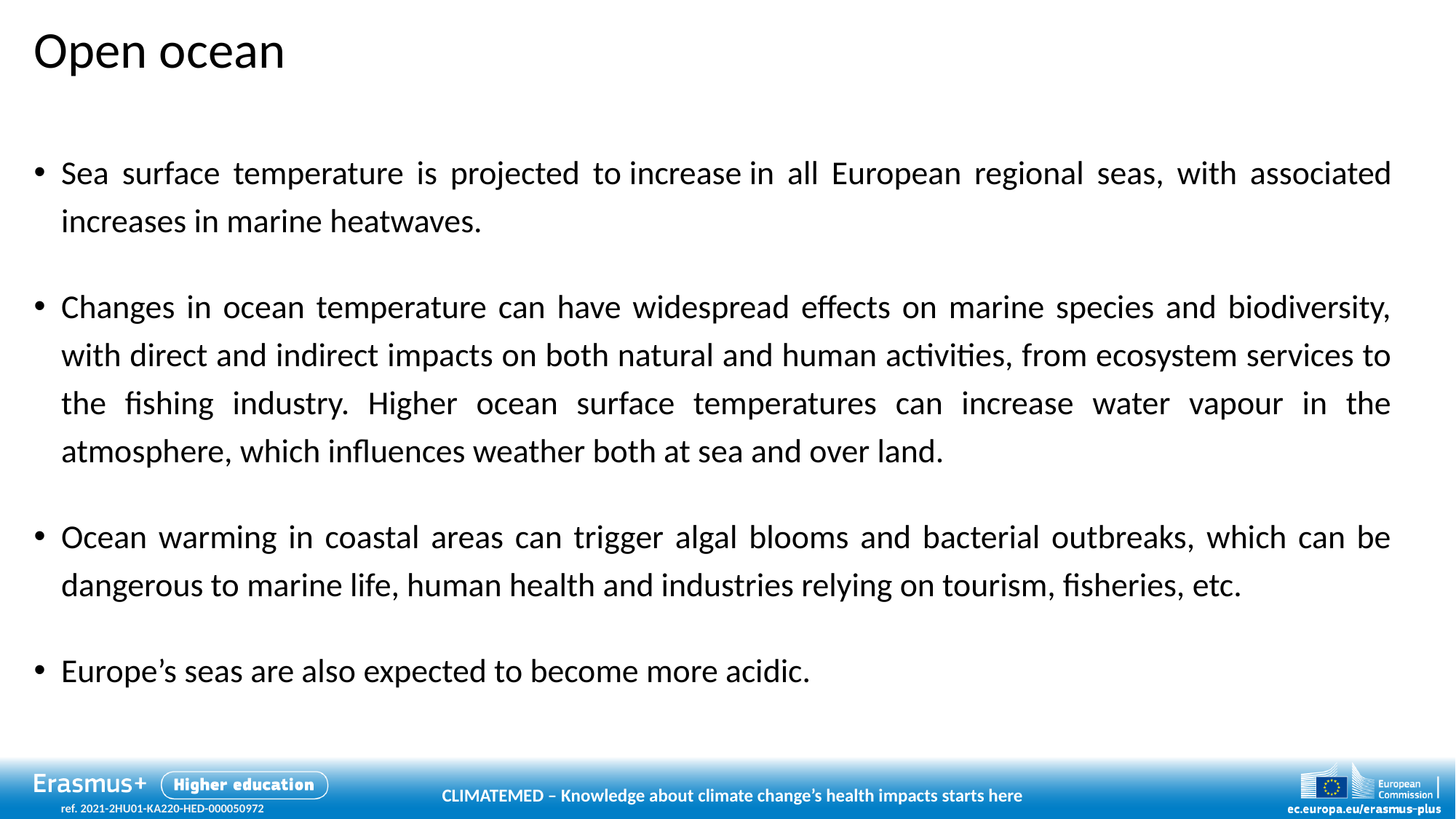

# Open ocean
Sea surface temperature is projected to increase in all European regional seas, with associated increases in marine heatwaves.
Changes in ocean temperature can have widespread effects on marine species and biodiversity, with direct and indirect impacts on both natural and human activities, from ecosystem services to the fishing industry. Higher ocean surface temperatures can increase water vapour in the atmosphere, which influences weather both at sea and over land.
Ocean warming in coastal areas can trigger algal blooms and bacterial outbreaks, which can be dangerous to marine life, human health and industries relying on tourism, fisheries, etc.
Europe’s seas are also expected to become more acidic.